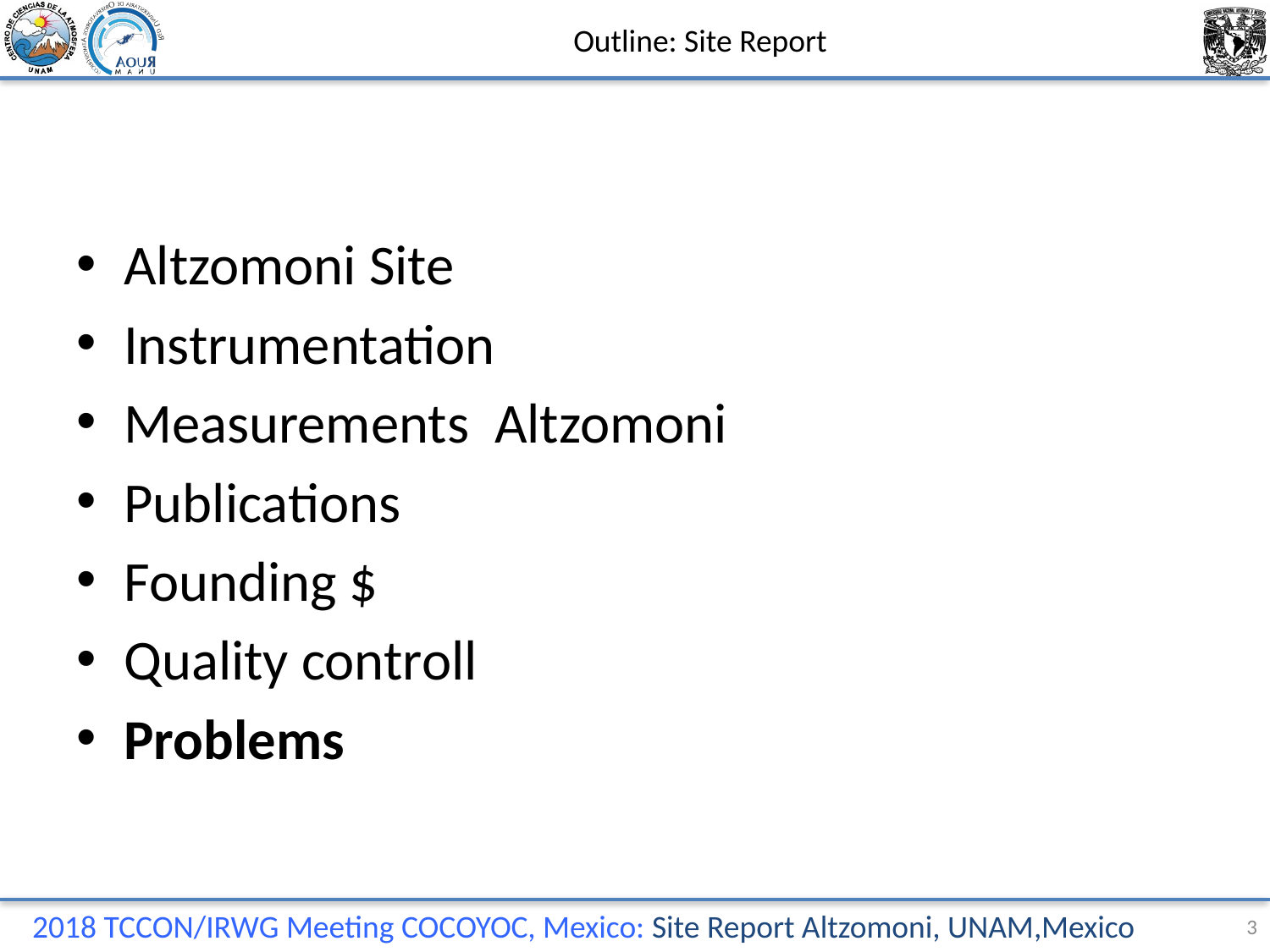

# Outline: Site Report
Altzomoni Site
Instrumentation
Measurements  Altzomoni
Publications
Founding $
Quality controll
Problems

 2018 TCCON/IRWG Meeting COCOYOC, Mexico: Site Report Altzomoni, UNAM,Mexico
3